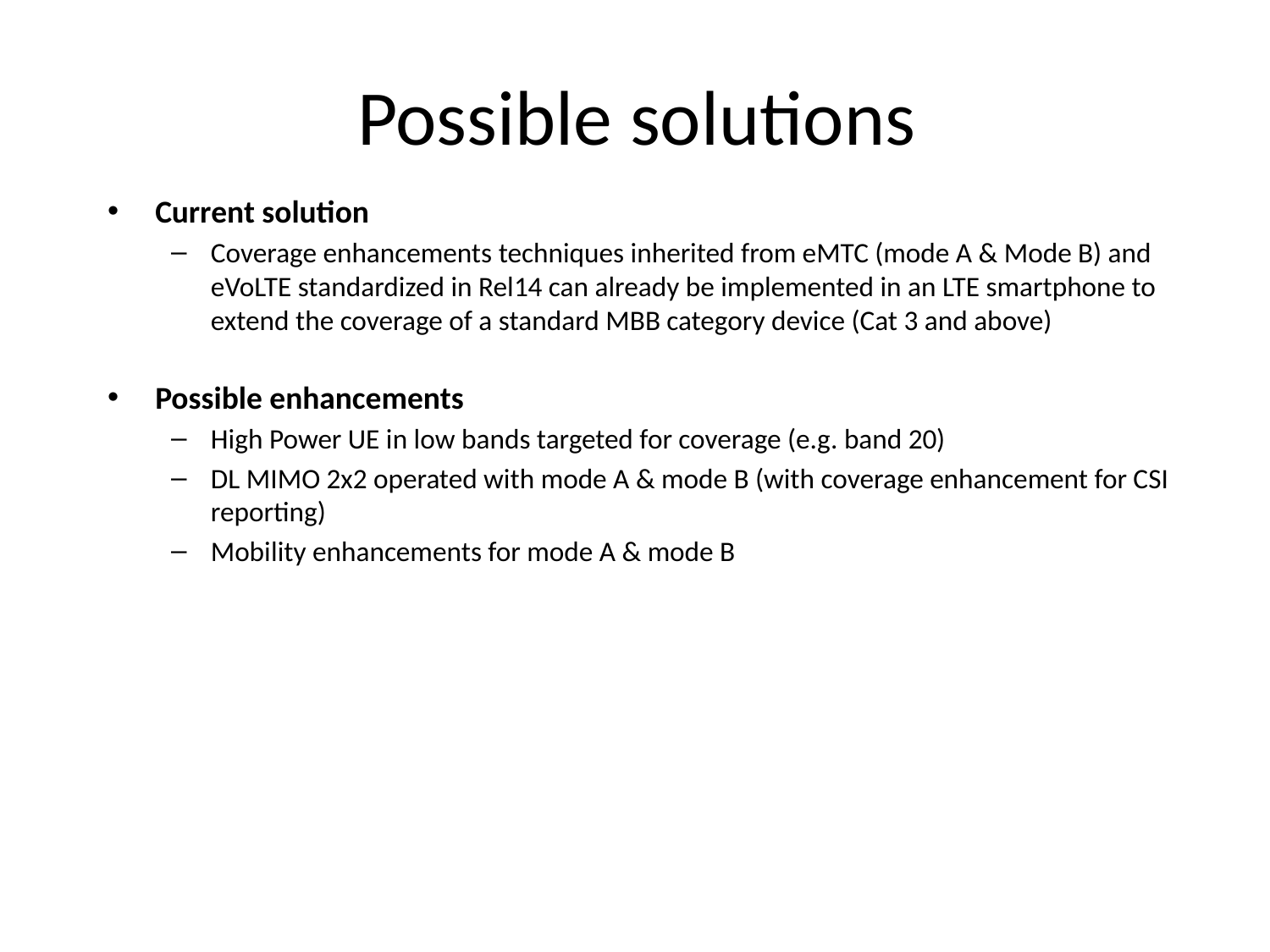

# Possible solutions
Current solution
Coverage enhancements techniques inherited from eMTC (mode A & Mode B) and eVoLTE standardized in Rel14 can already be implemented in an LTE smartphone to extend the coverage of a standard MBB category device (Cat 3 and above)

Possible enhancements
High Power UE in low bands targeted for coverage (e.g. band 20)
DL MIMO 2x2 operated with mode A & mode B (with coverage enhancement for CSI reporting)
Mobility enhancements for mode A & mode B